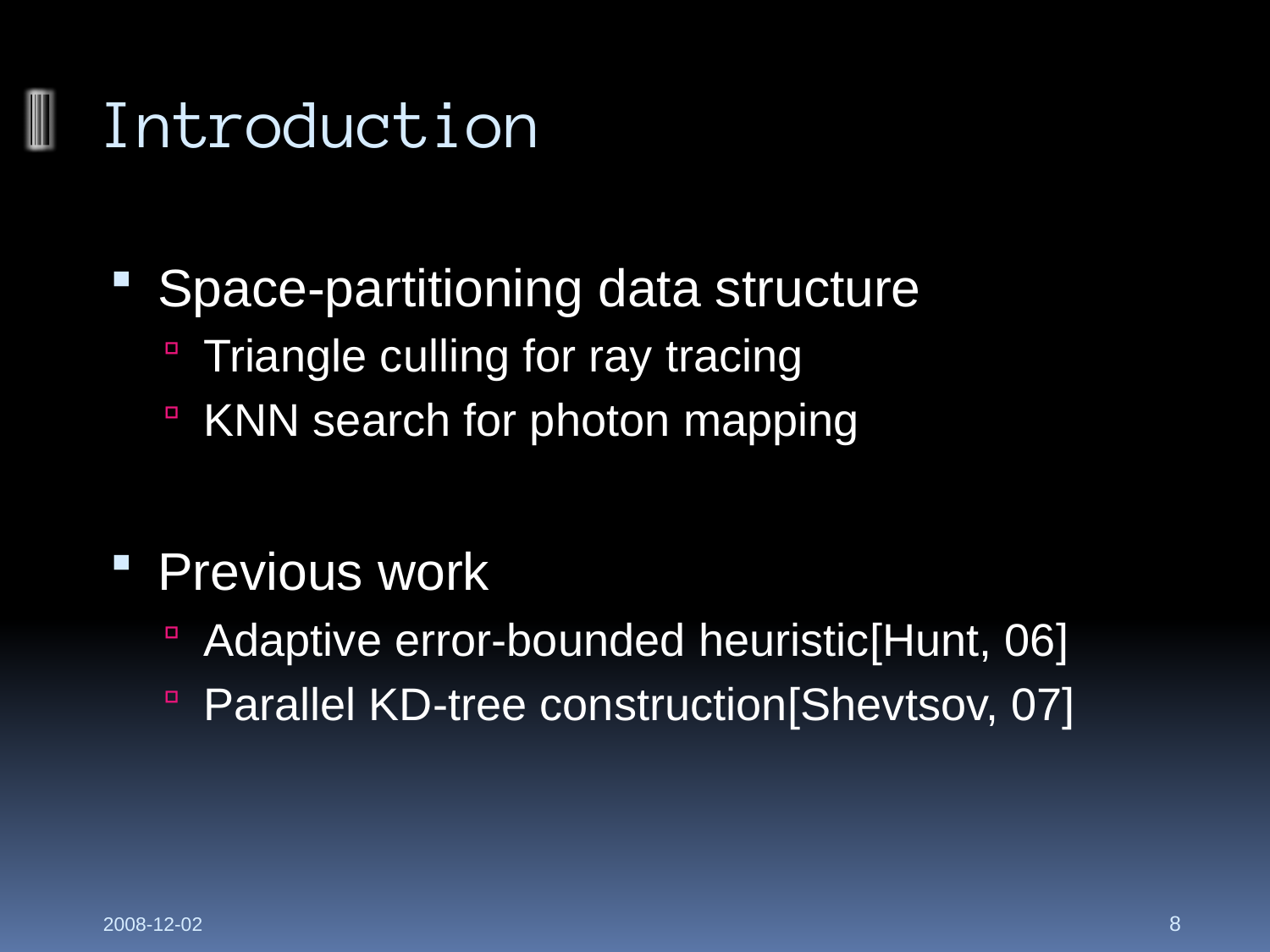

# Introduction
Space-partitioning data structure
Triangle culling for ray tracing
KNN search for photon mapping

Previous work
Adaptive error-bounded heuristic[Hunt, 06]
Parallel KD-tree construction[Shevtsov, 07]

2008-12-02
8